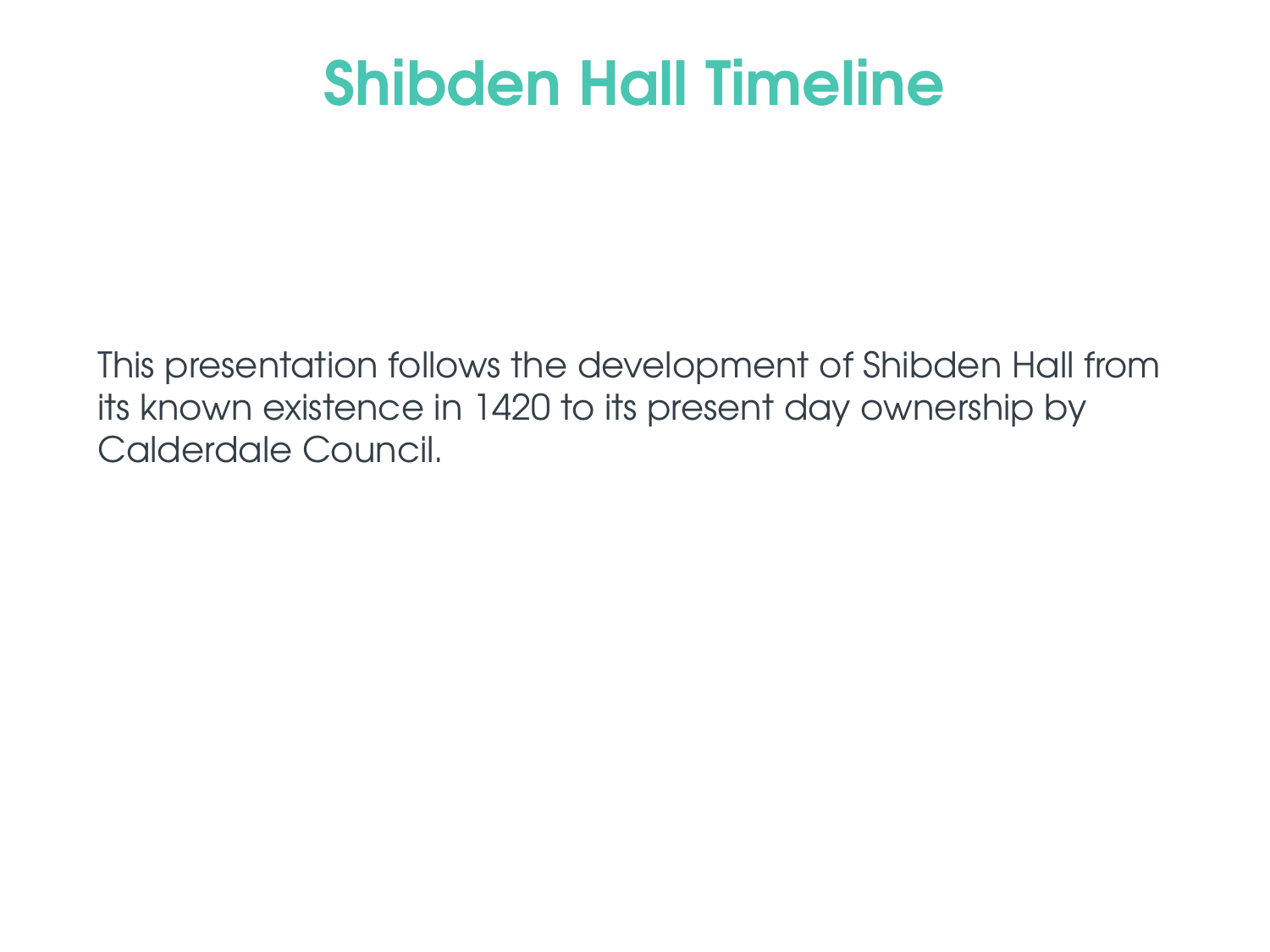

# Shibden Hall Timeline
This presentation follows the development of Shibden Hall from its known existence in 1420 to its present day ownership by Calderdale Council.